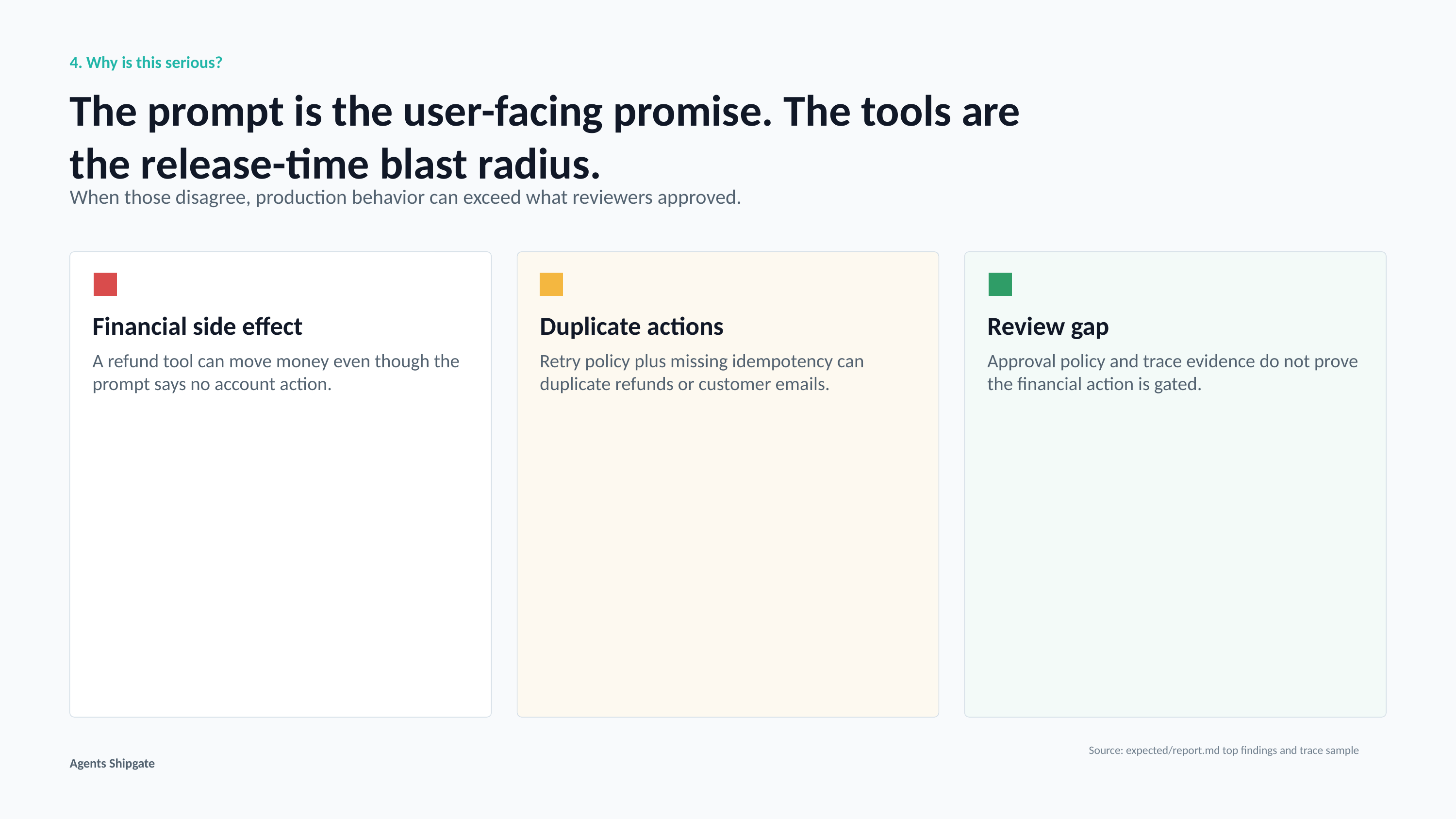

4. Why is this serious?
The prompt is the user-facing promise. The tools are the release-time blast radius.
When those disagree, production behavior can exceed what reviewers approved.

Financial side effect
Duplicate actions
Review gap
A refund tool can move money even though the prompt says no account action.
Retry policy plus missing idempotency can duplicate refunds or customer emails.
Approval policy and trace evidence do not prove the financial action is gated.
Source: expected/report.md top findings and trace sample
Agents Shipgate